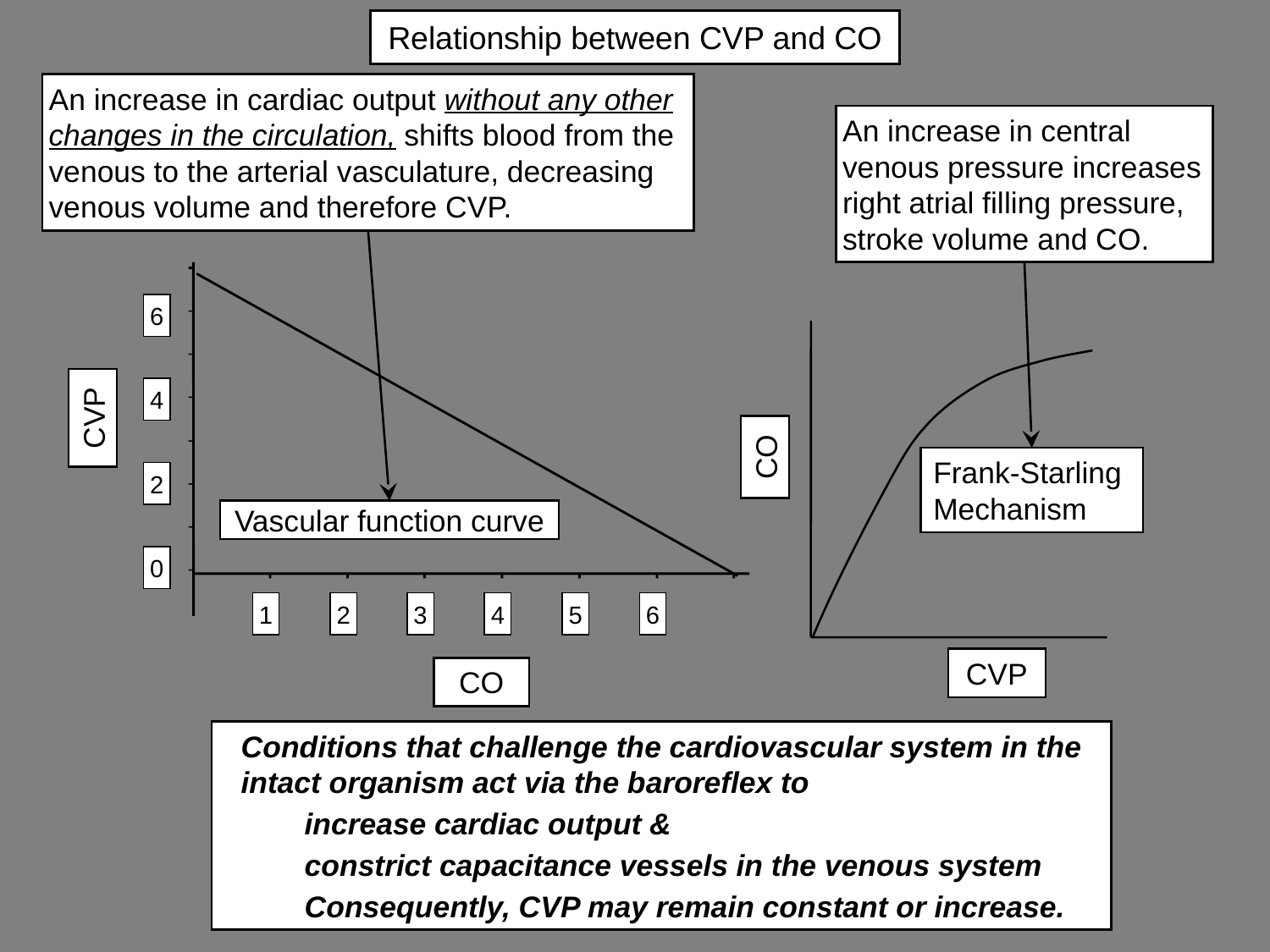

# Relationship between CVP and CO
An increase in cardiac output without any other changes in the circulation, shifts blood from the venous to the arterial vasculature, decreasing venous volume and therefore CVP.
An increase in central venous pressure increases right atrial filling pressure, stroke volume and CO.

6

4
CVP

2

0

Vascular function curve

1
2
3
4
5
6
CO

CO
Frank-Starling Mechanism
CVP

Conditions that challenge the cardiovascular system in the intact organism act via the baroreflex to
increase cardiac output &
constrict capacitance vessels in the venous system
Consequently, CVP may remain constant or increase.